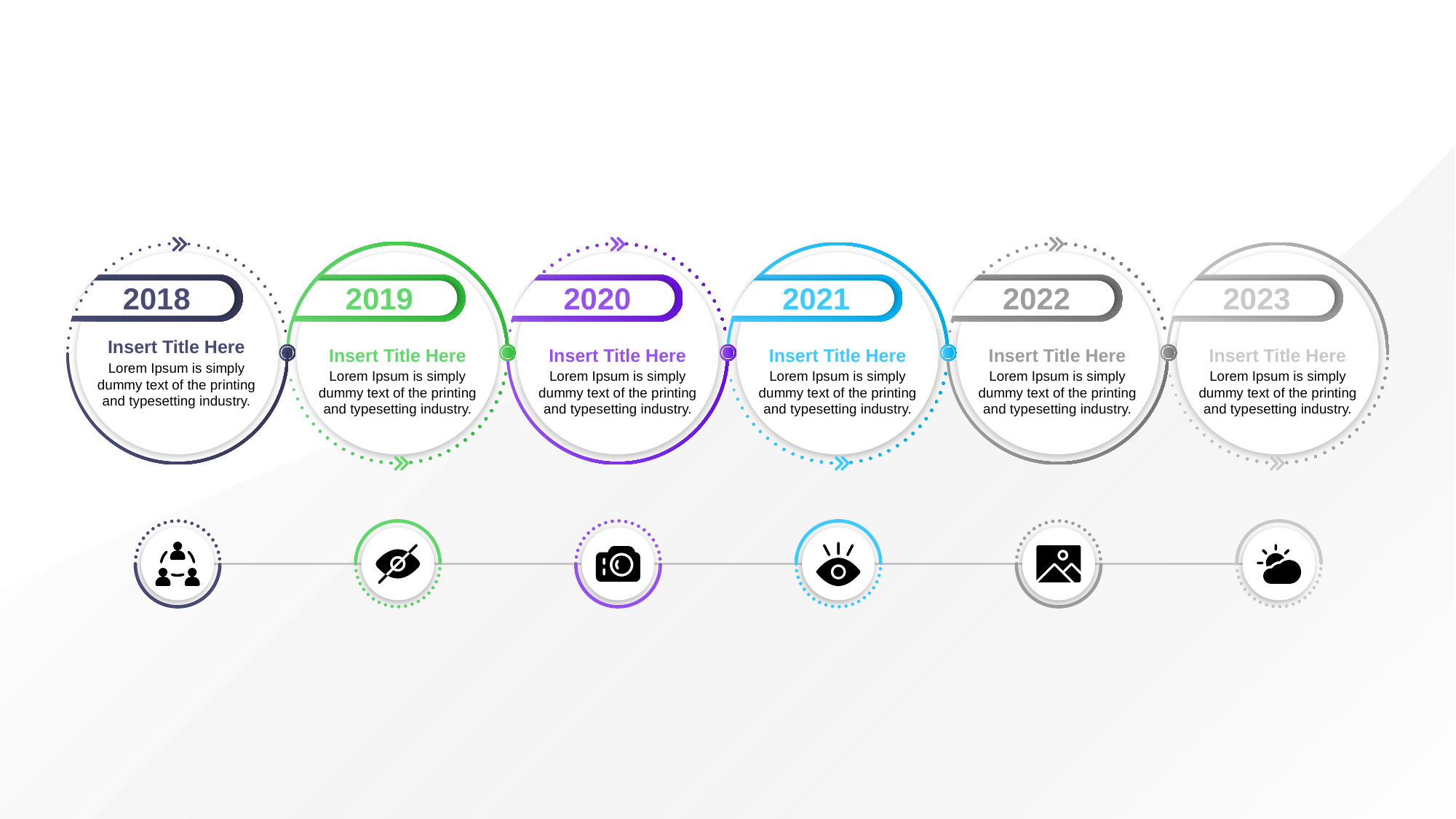

2018
2019
2020
2021
2022
2023
Insert Title Here
Lorem Ipsum is simply dummy text of the printing and typesetting industry.
Insert Title Here
Lorem Ipsum is simply dummy text of the printing and typesetting industry.
Insert Title Here
Lorem Ipsum is simply dummy text of the printing and typesetting industry.
Insert Title Here
Lorem Ipsum is simply dummy text of the printing and typesetting industry.
Insert Title Here
Lorem Ipsum is simply dummy text of the printing and typesetting industry.
Insert Title Here
Lorem Ipsum is simply dummy text of the printing and typesetting industry.